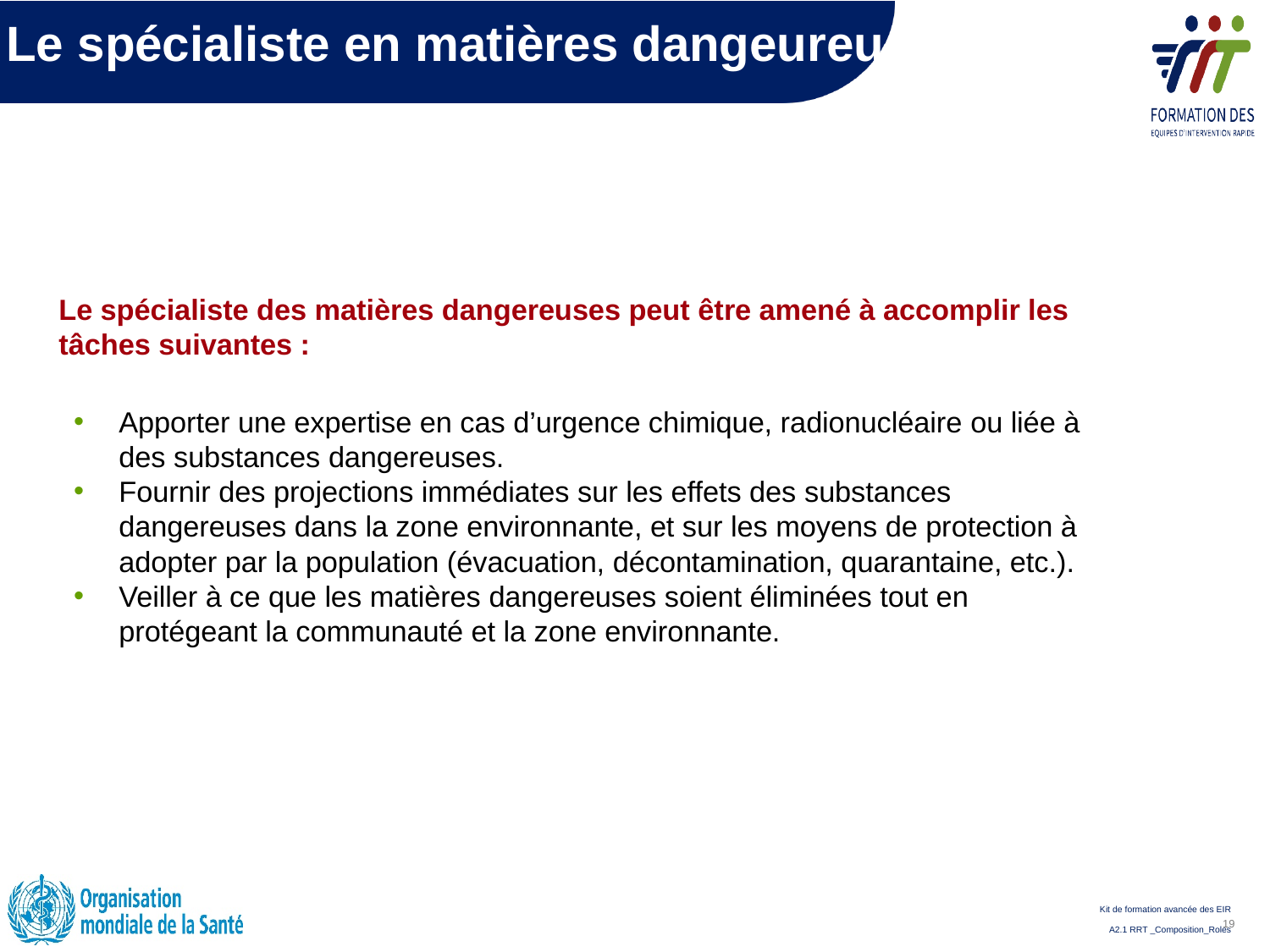

Le spécialiste en matières dangeureuses
Spécialiste des matières dangereuses

Le spécialiste des matières dangereuses peut être amené à accomplir les tâches suivantes :

Apporter une expertise en cas d’urgence chimique, radionucléaire ou liée à des substances dangereuses.
Fournir des projections immédiates sur les effets des substances dangereuses dans la zone environnante, et sur les moyens de protection à adopter par la population (évacuation, décontamination, quarantaine, etc.).
Veiller à ce que les matières dangereuses soient éliminées tout en protégeant la communauté et la zone environnante.